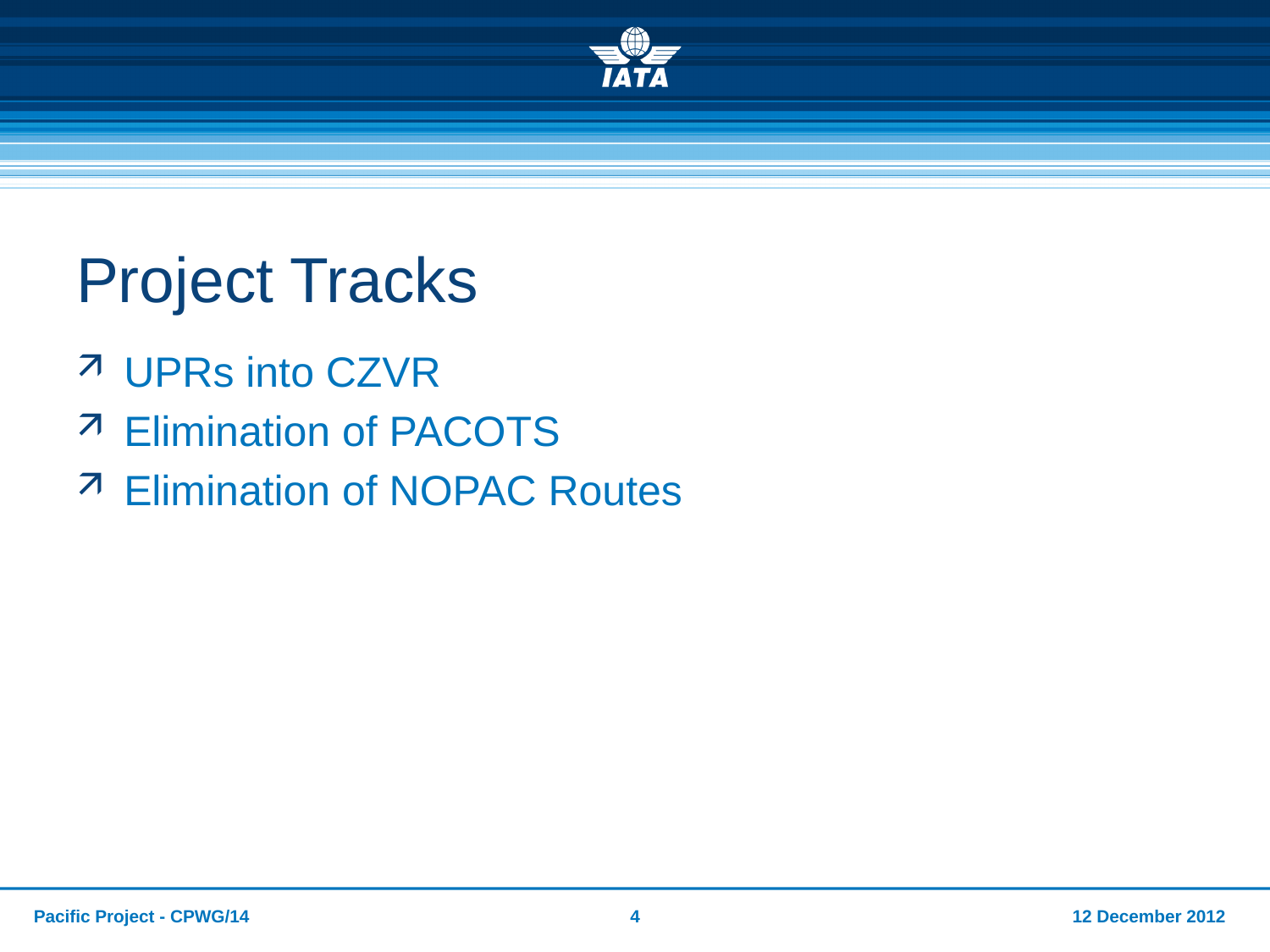

# Project Tracks
UPRs into CZVR
Elimination of PACOTS
Elimination of NOPAC Routes
Pacific Project - CPWG/14
4
12 December 2012